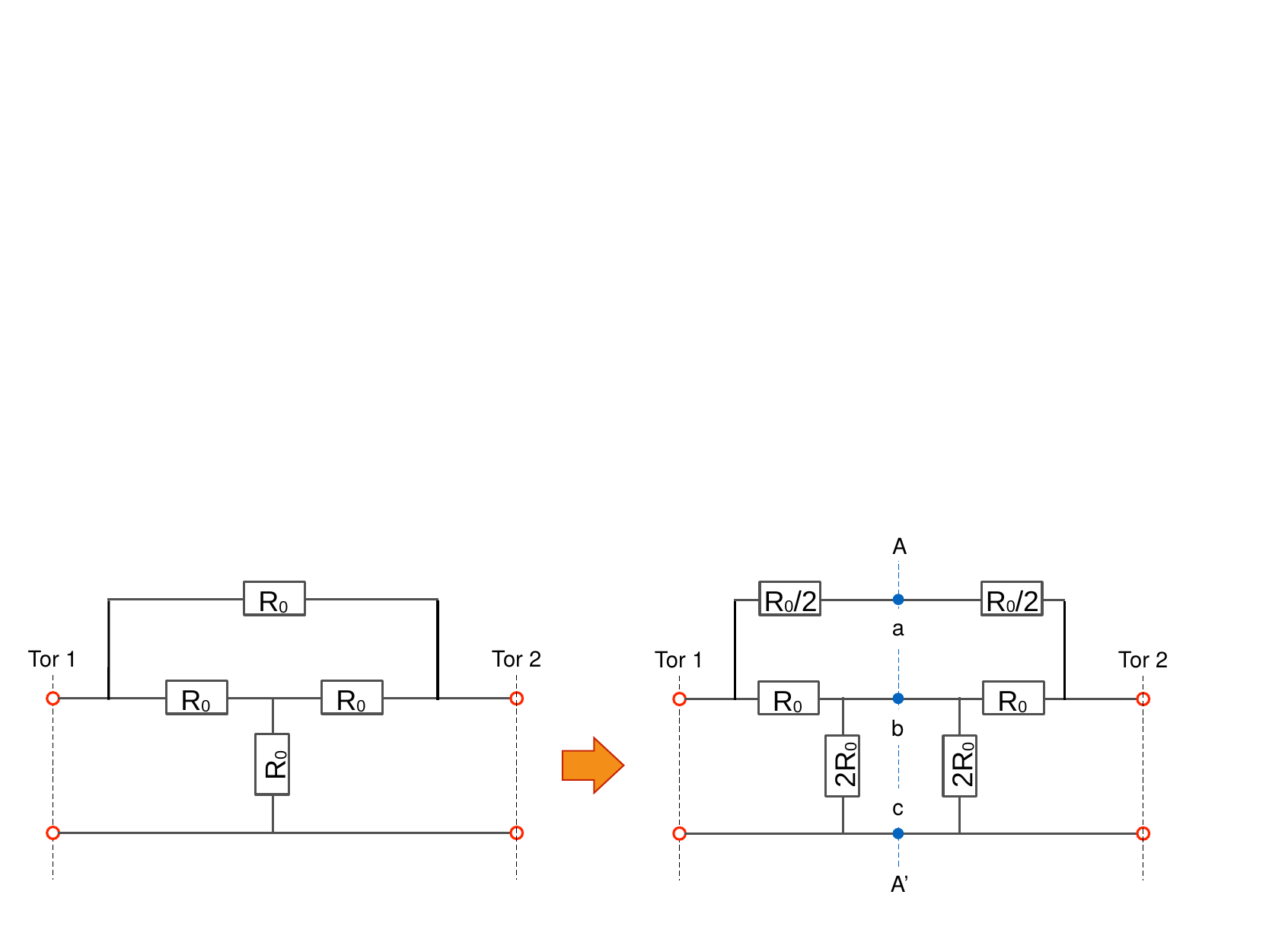

A

R0/2

R0/2

R0

a
a
Tor 1
Tor 2
Tor 1
Tor 2

R0

R0

R0

R0

b

2R0

2R0

R0

c

A’